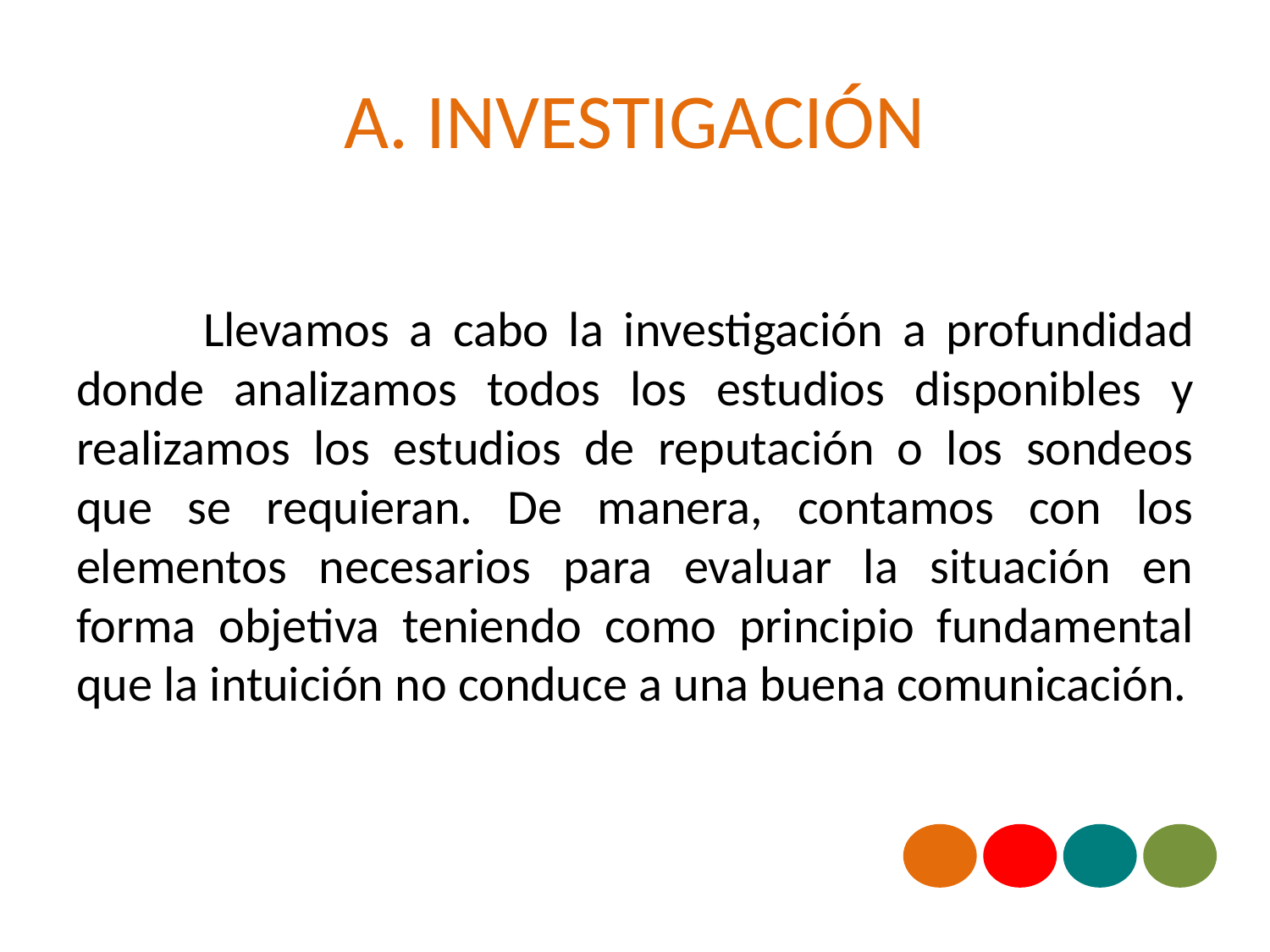

# A. INVESTIGACIÓN

	Llevamos a cabo la investigación a profundidad donde analizamos todos los estudios disponibles y realizamos los estudios de reputación o los sondeos que se requieran. De manera, contamos con los elementos necesarios para evaluar la situación en forma objetiva teniendo como principio fundamental que la intuición no conduce a una buena comunicación.